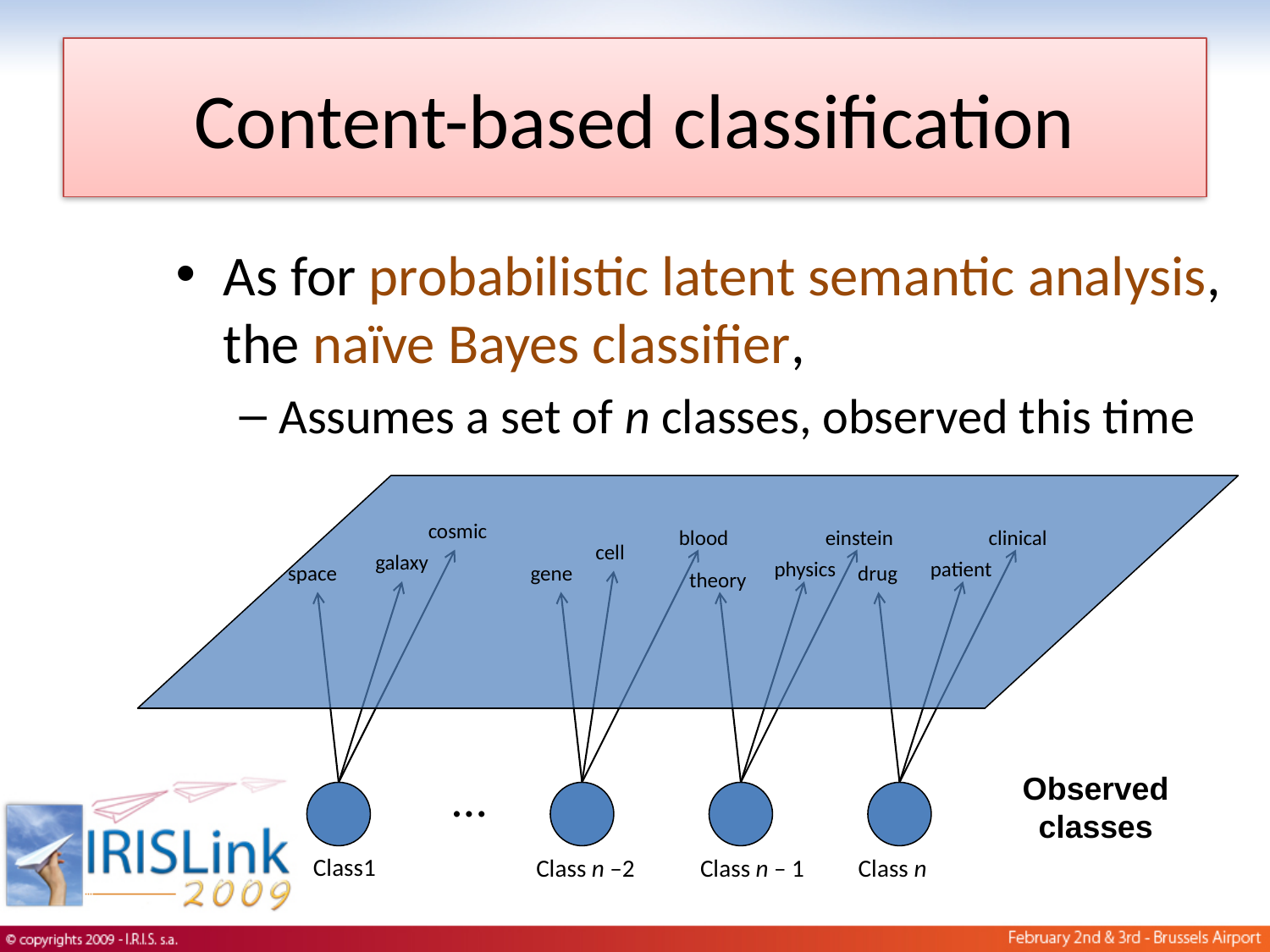

# Content-based classification
As for probabilistic latent semantic analysis, the naïve Bayes classifier,
Assumes a set of n classes, observed this time

cosmic
blood
einstein
clinical
cell
galaxy
physics
patient
space
gene
drug
theory
…
Observed
classes

Class1
Class n –2
Class n – 1
Class n